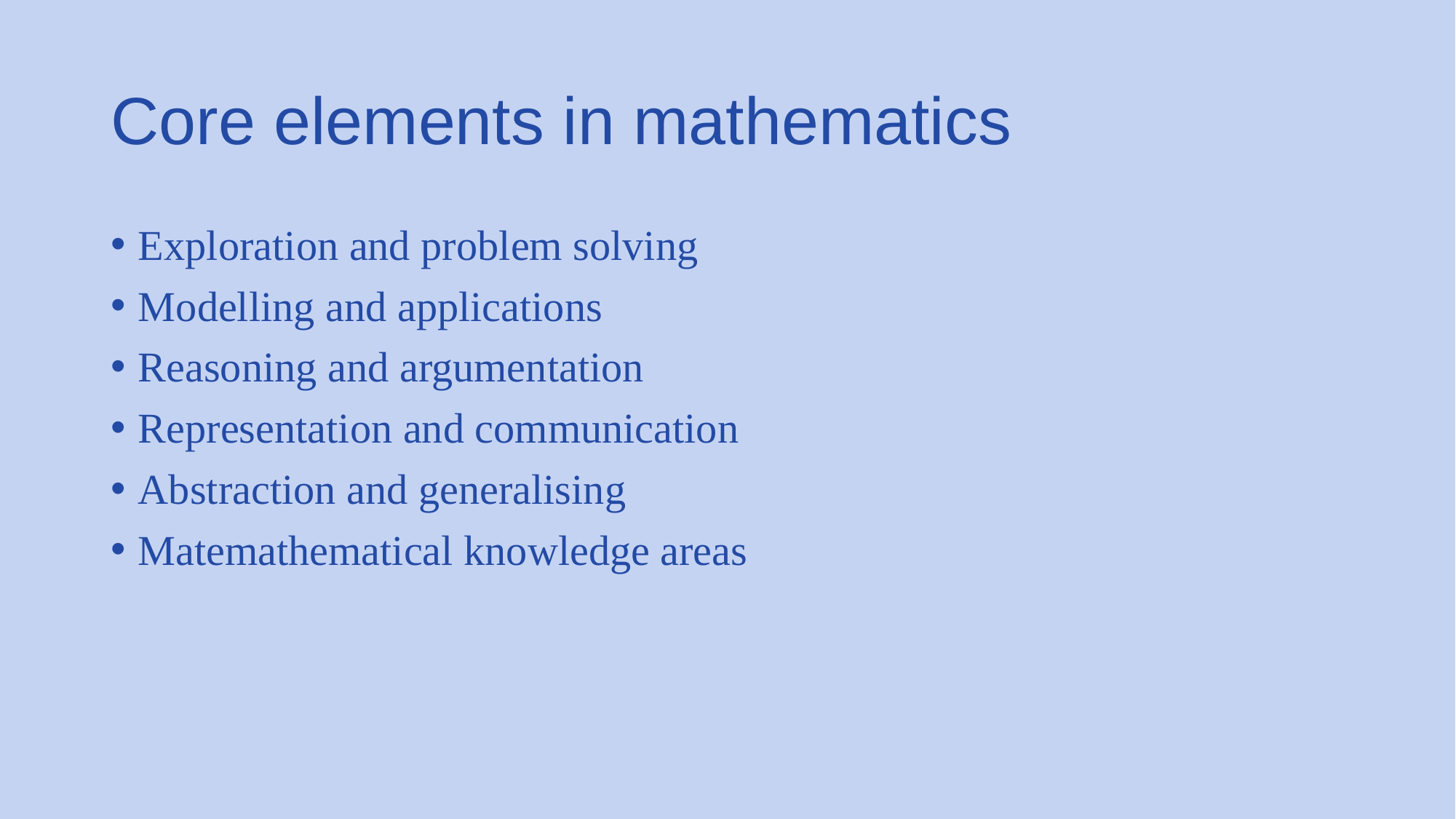

# Core elements in mathematics
Exploration and problem solving
Modelling and applications
Reasoning and argumentation
Representation and communication
Abstraction and generalising
Matemathematical knowledge areas